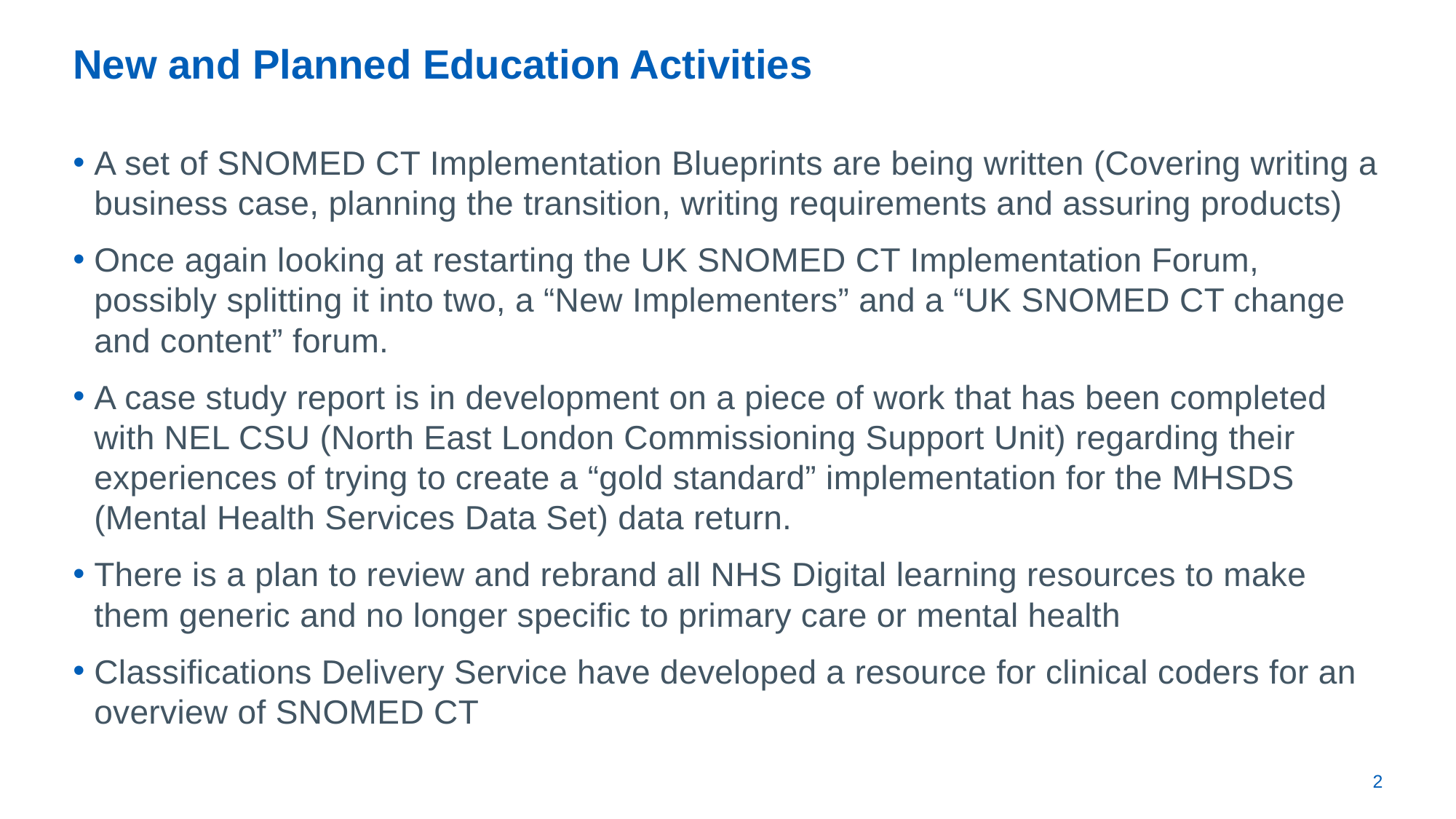

# New and Planned Education Activities
A set of SNOMED CT Implementation Blueprints are being written (Covering writing a business case, planning the transition, writing requirements and assuring products)
Once again looking at restarting the UK SNOMED CT Implementation Forum, possibly splitting it into two, a “New Implementers” and a “UK SNOMED CT change and content” forum.
A case study report is in development on a piece of work that has been completed with NEL CSU (North East London Commissioning Support Unit) regarding their experiences of trying to create a “gold standard” implementation for the MHSDS (Mental Health Services Data Set) data return.
There is a plan to review and rebrand all NHS Digital learning resources to make them generic and no longer specific to primary care or mental health
Classifications Delivery Service have developed a resource for clinical coders for an overview of SNOMED CT

2